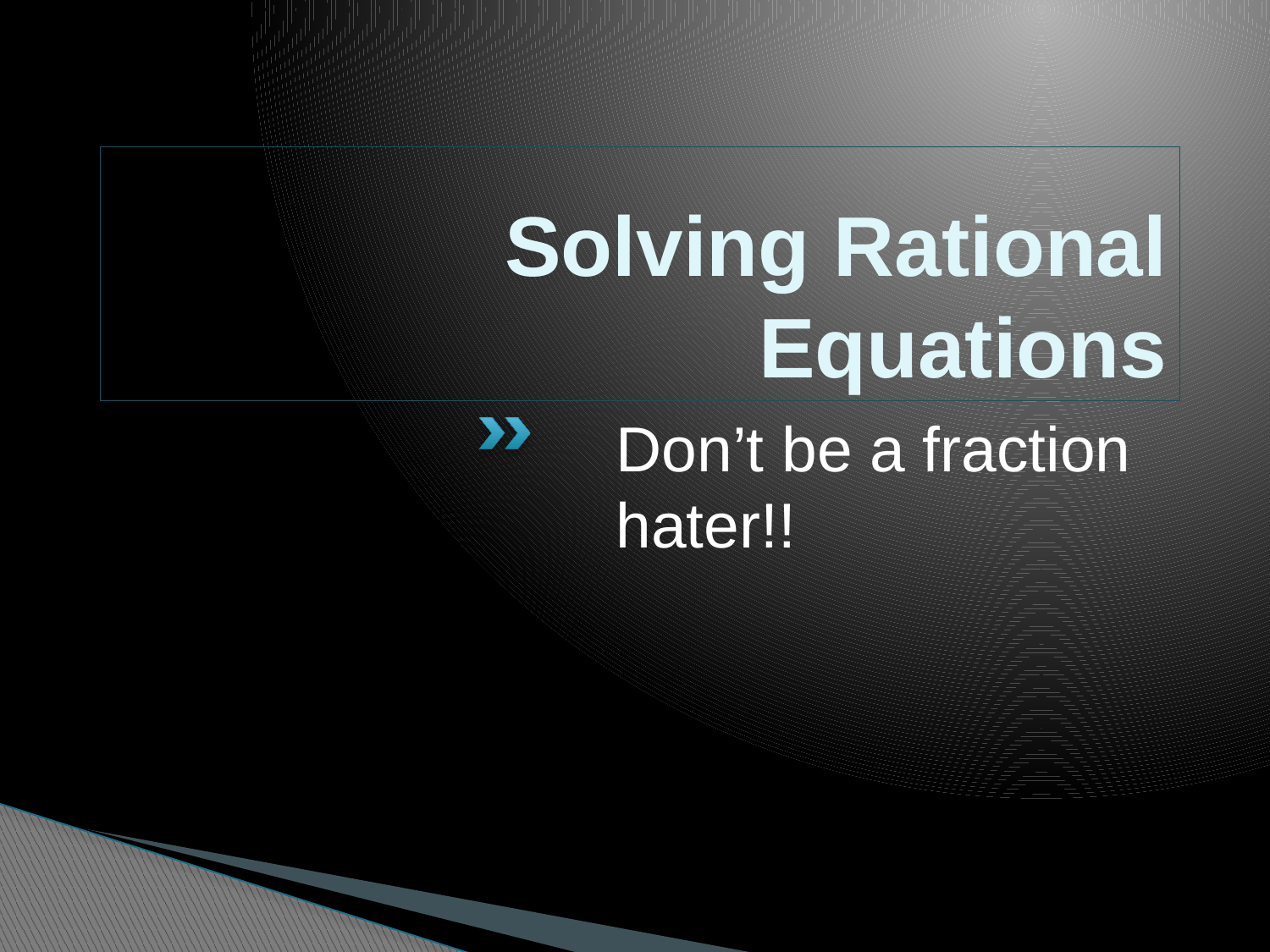

# Solving Rational Equations
Don’t be a fraction hater!!